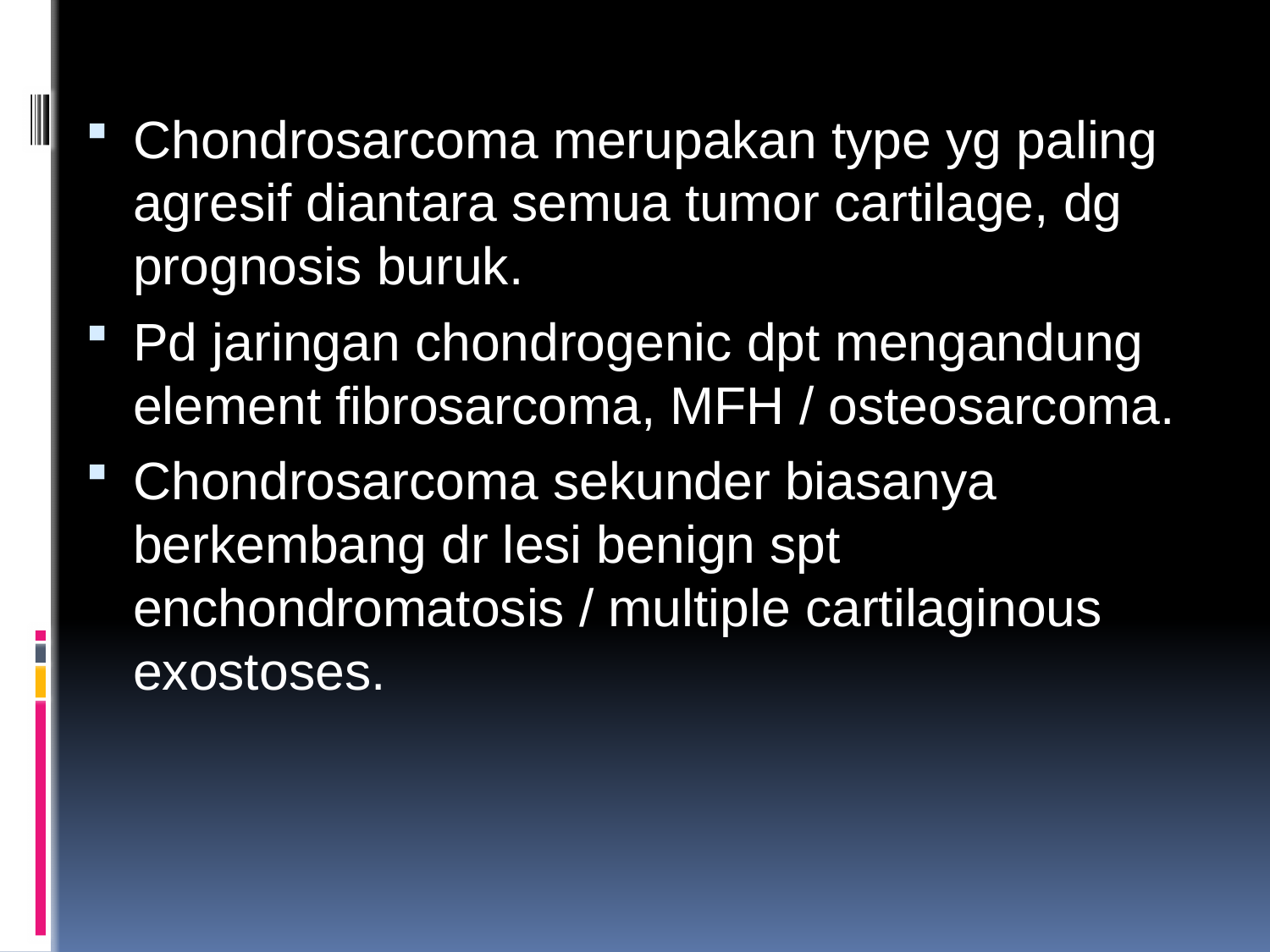

Chondrosarcoma merupakan type yg paling agresif diantara semua tumor cartilage, dg prognosis buruk.
Pd jaringan chondrogenic dpt mengandung element fibrosarcoma, MFH / osteosarcoma.
Chondrosarcoma sekunder biasanya berkembang dr lesi benign spt enchondromatosis / multiple cartilaginous exostoses.